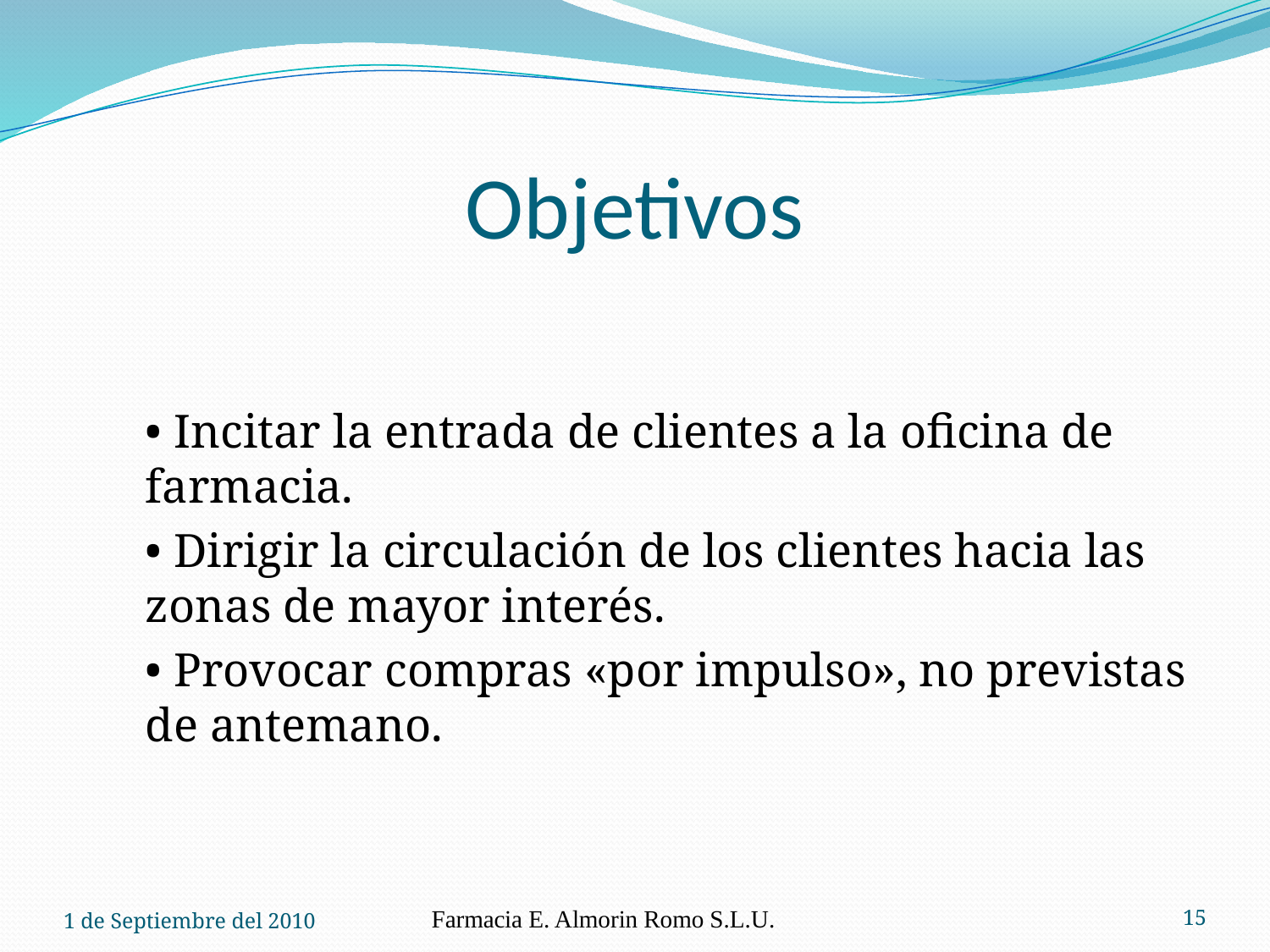

# Objetivos
	• Incitar la entrada de clientes a la oficina de farmacia.
	• Dirigir la circulación de los clientes hacia las zonas de mayor interés.
	• Provocar compras «por impulso», no previstas de antemano.
1 de Septiembre del 2010
Farmacia E. Almorin Romo S.L.U.
15